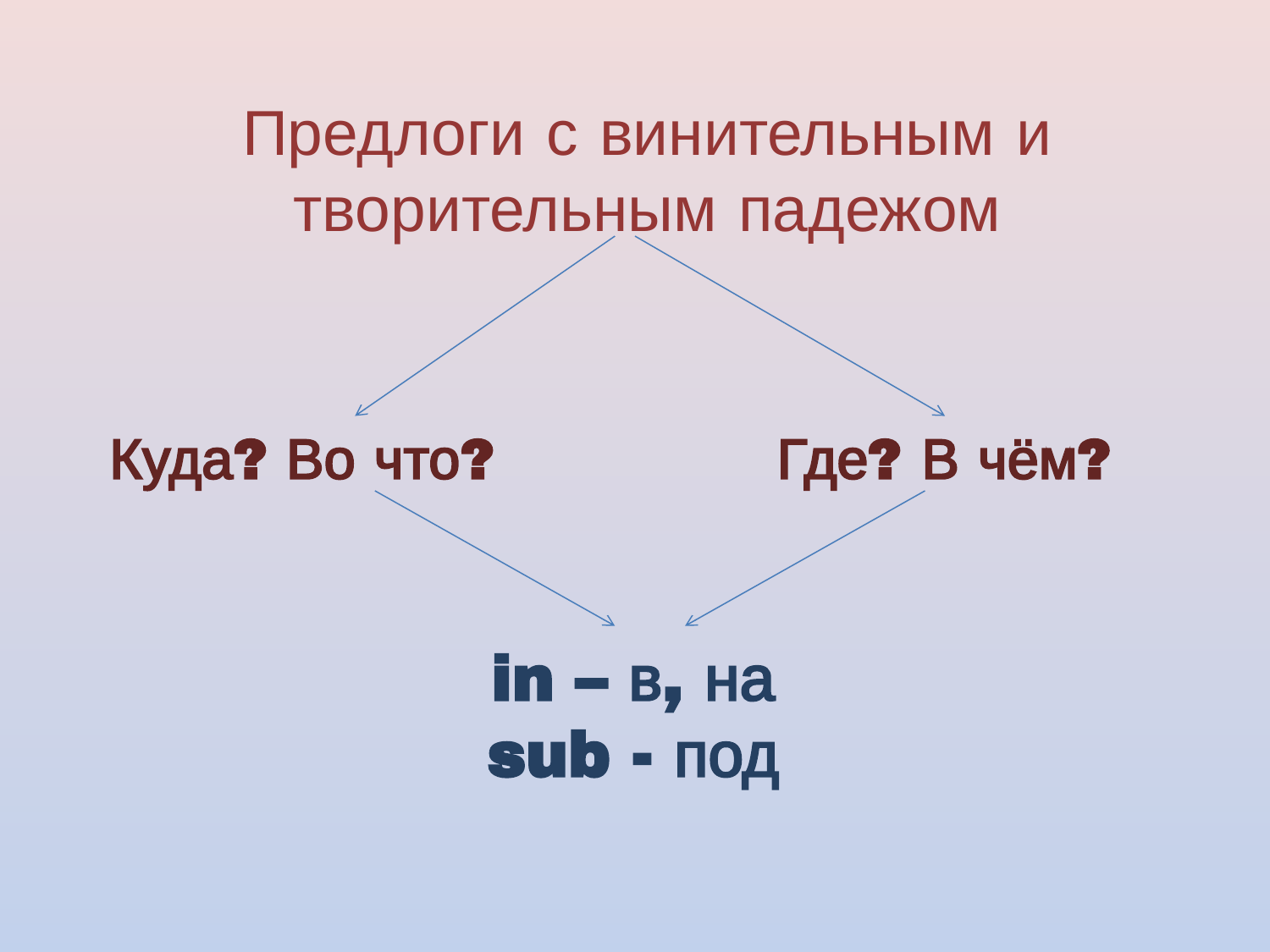

Предлоги с винительным и творительным падежом

          Куда? Во что?               Где? В чём?

in – в, на
sub - под